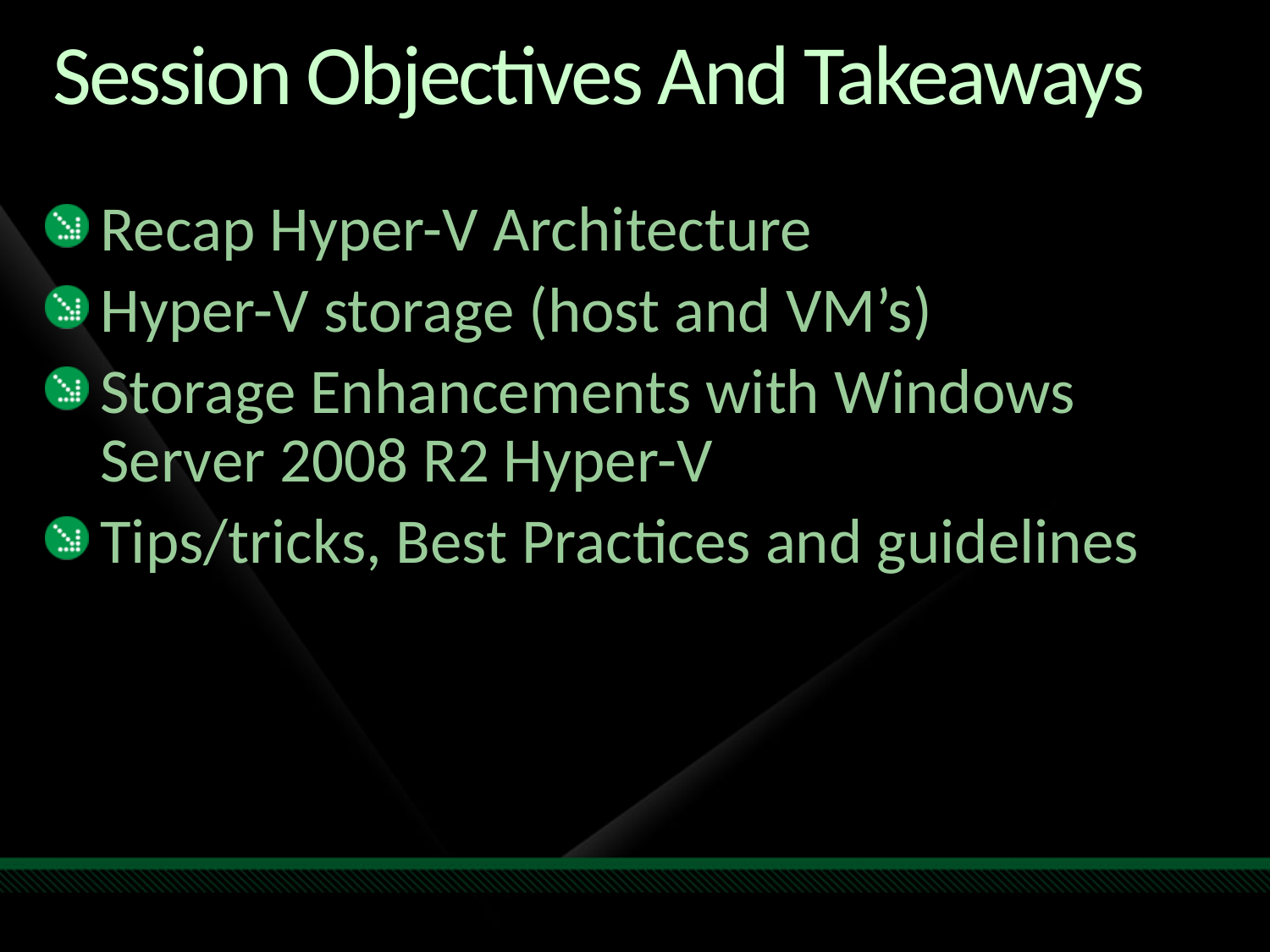

# Session Objectives And Takeaways
Recap Hyper-V Architecture
Hyper-V storage (host and VM’s)
Storage Enhancements with Windows Server 2008 R2 Hyper-V
Tips/tricks, Best Practices and guidelines